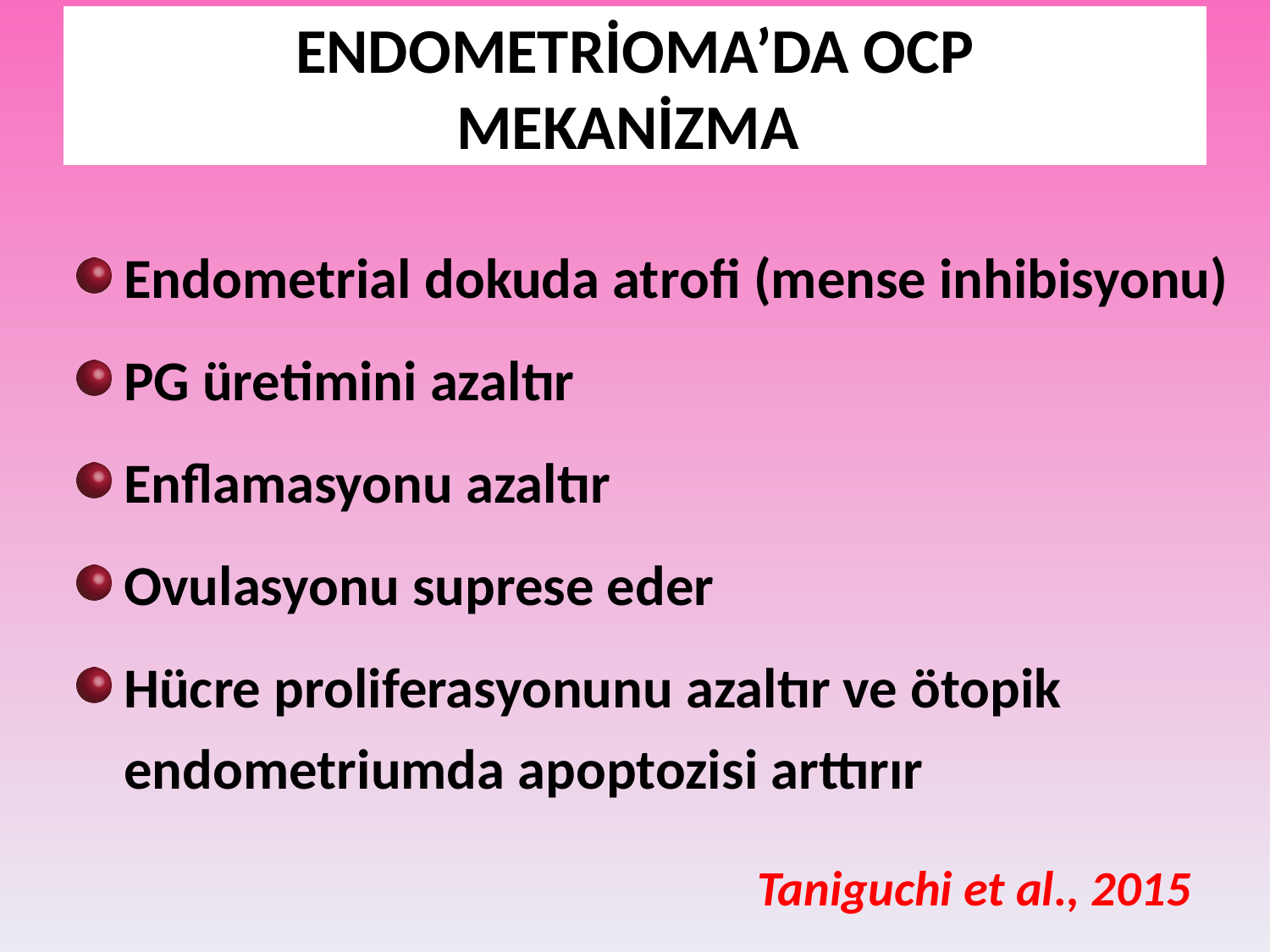

# ENDOMETRİOMA’DA OCP MEKANİZMA
Endometrial dokuda atrofi (mense inhibisyonu)
PG üretimini azaltır
Enflamasyonu azaltır
Ovulasyonu suprese eder
Hücre proliferasyonunu azaltır ve ötopik endometriumda apoptozisi arttırır

Taniguchi et al., 2015